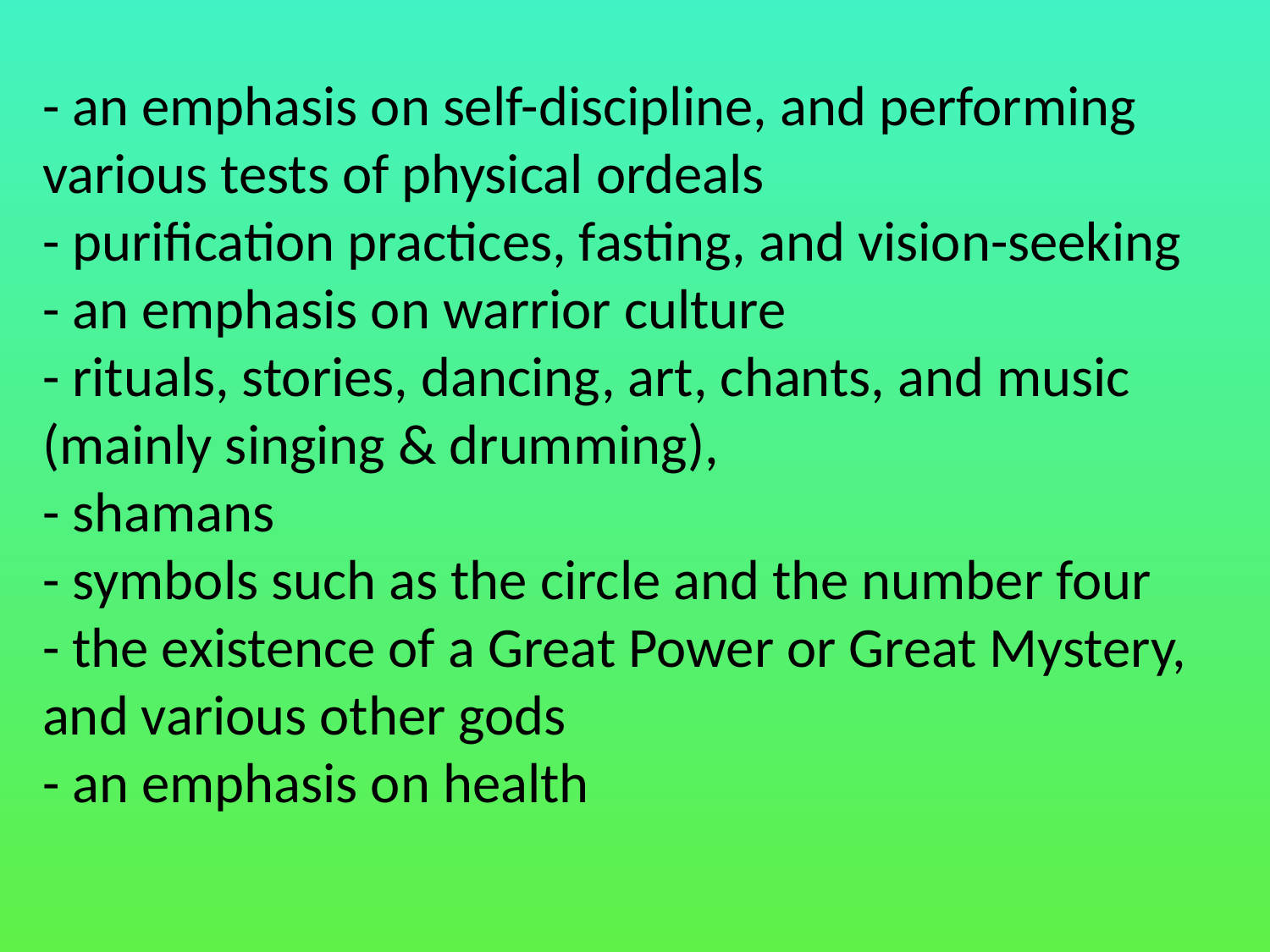

- an emphasis on self-discipline, and performing various tests of physical ordeals
- purification practices, fasting, and vision-seeking
- an emphasis on warrior culture
- rituals, stories, dancing, art, chants, and music (mainly singing & drumming),
- shamans
- symbols such as the circle and the number four
- the existence of a Great Power or Great Mystery, and various other gods
- an emphasis on health